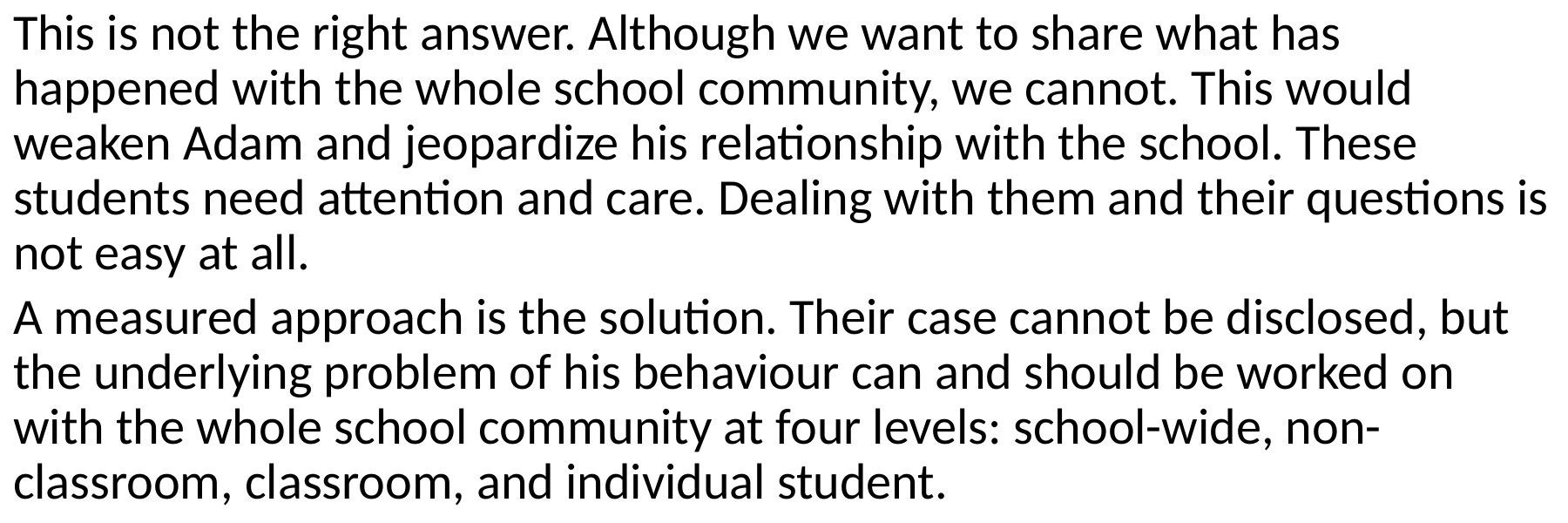

This is not the right answer. Although we want to share what has happened with the whole school community, we cannot. This would weaken Adam and jeopardize his relationship with the school. These students need attention and care. Dealing with them and their questions is not easy at all.
A measured approach is the solution. Their case cannot be disclosed, but the underlying problem of his behaviour can and should be worked on with the whole school community at four levels: school-wide, non-classroom, classroom, and individual student.